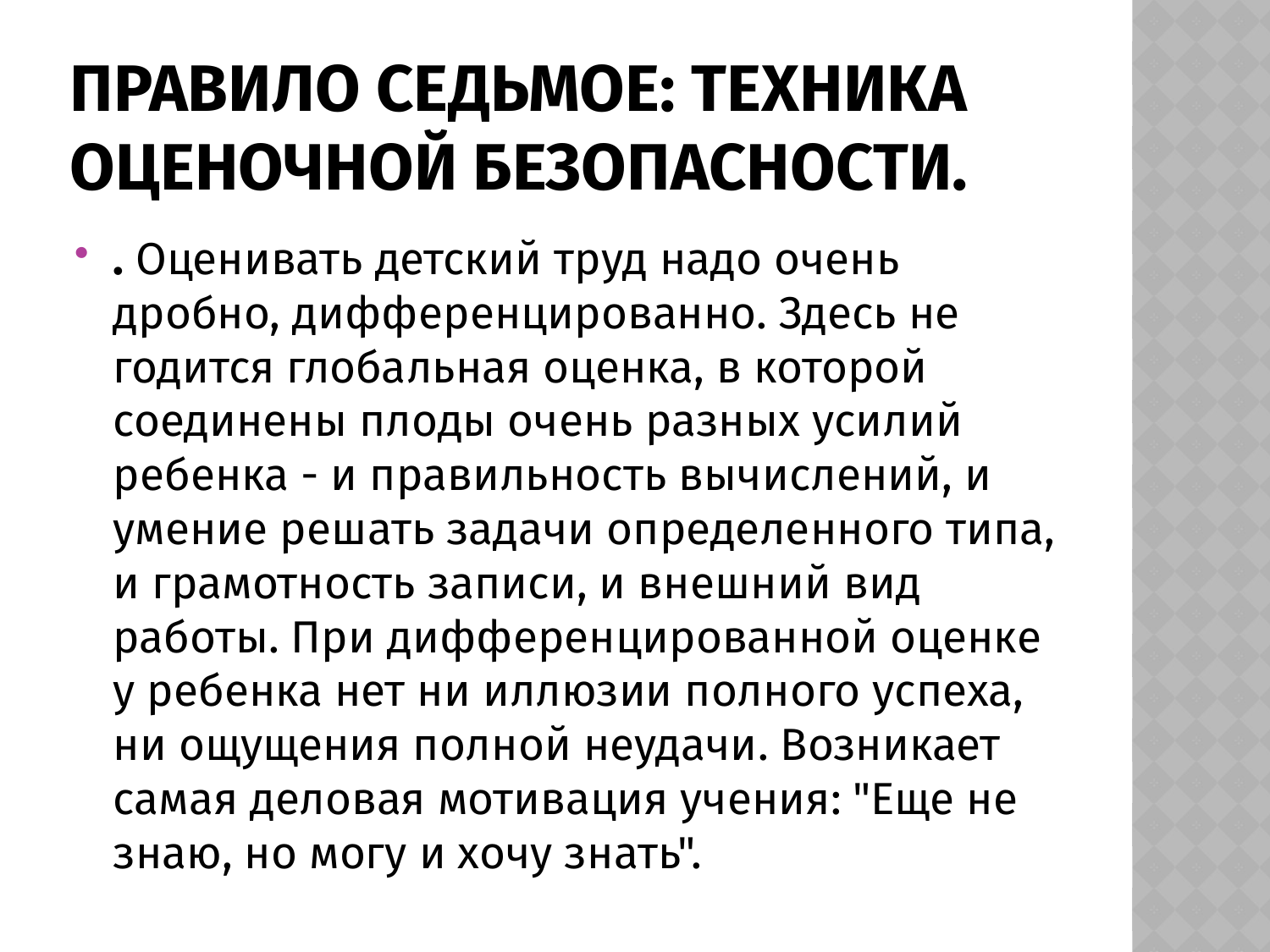

# Правило седьмое: техника оценочной безопасности.
. Оценивать детский труд надо очень дробно, дифференцированно. Здесь не годится глобальная оценка, в которой соединены плоды очень разных усилий ребенка - и правильность вычислений, и умение решать задачи определенного типа, и грамотность записи, и внешний вид работы. При дифференцированной оценке у ребенка нет ни иллюзии полного успеха, ни ощущения полной неудачи. Возникает самая деловая мотивация учения: "Еще не знаю, но могу и хочу знать".